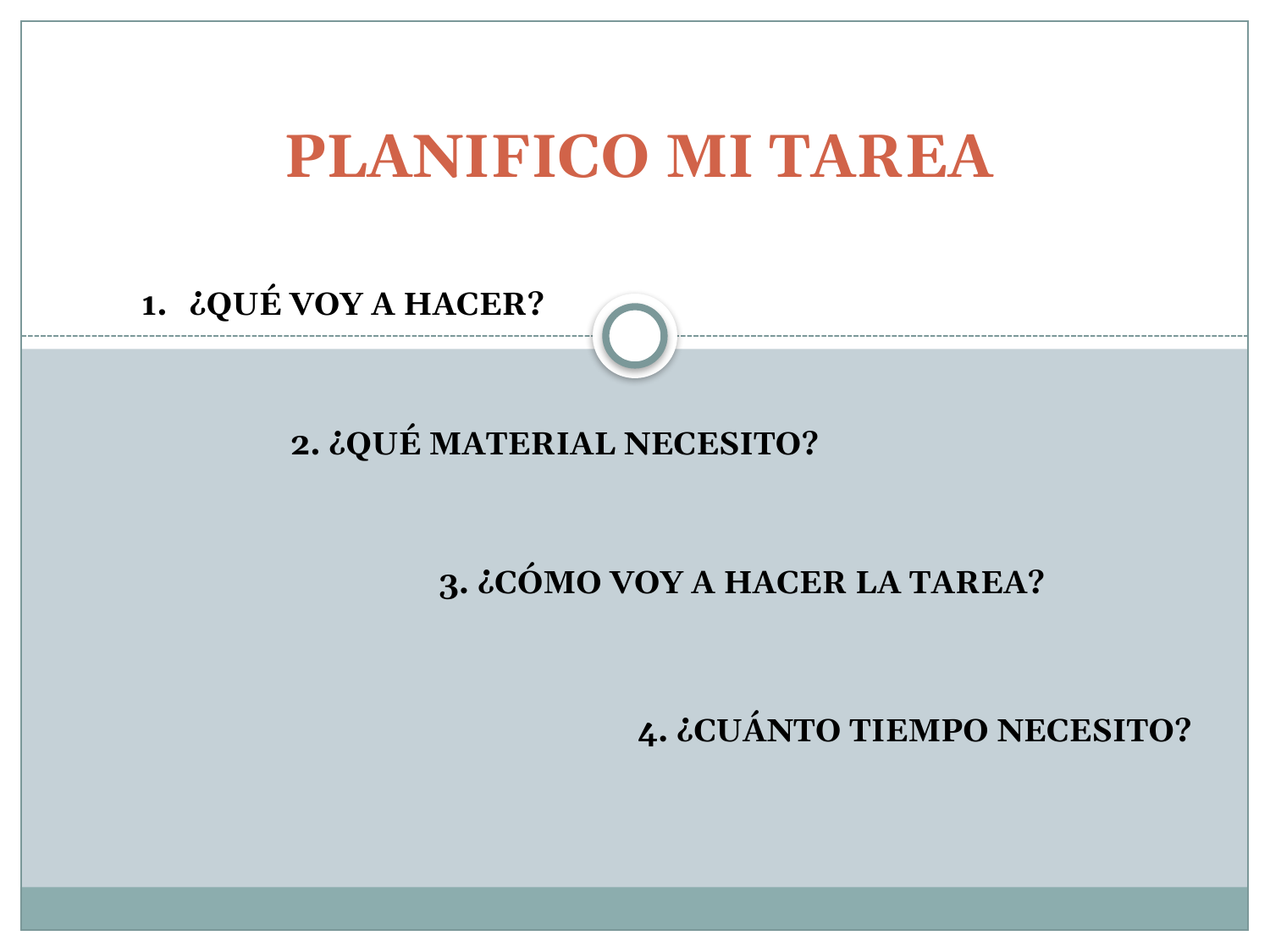

# PLANIFICO MI TAREA
¿QUÉ VOY A HACER?
2. ¿QUÉ MATERIAL NECESITO?
3. ¿CÓMO VOY A HACER LA TAREA?
4. ¿CUÁNTO TIEMPO NECESITO?